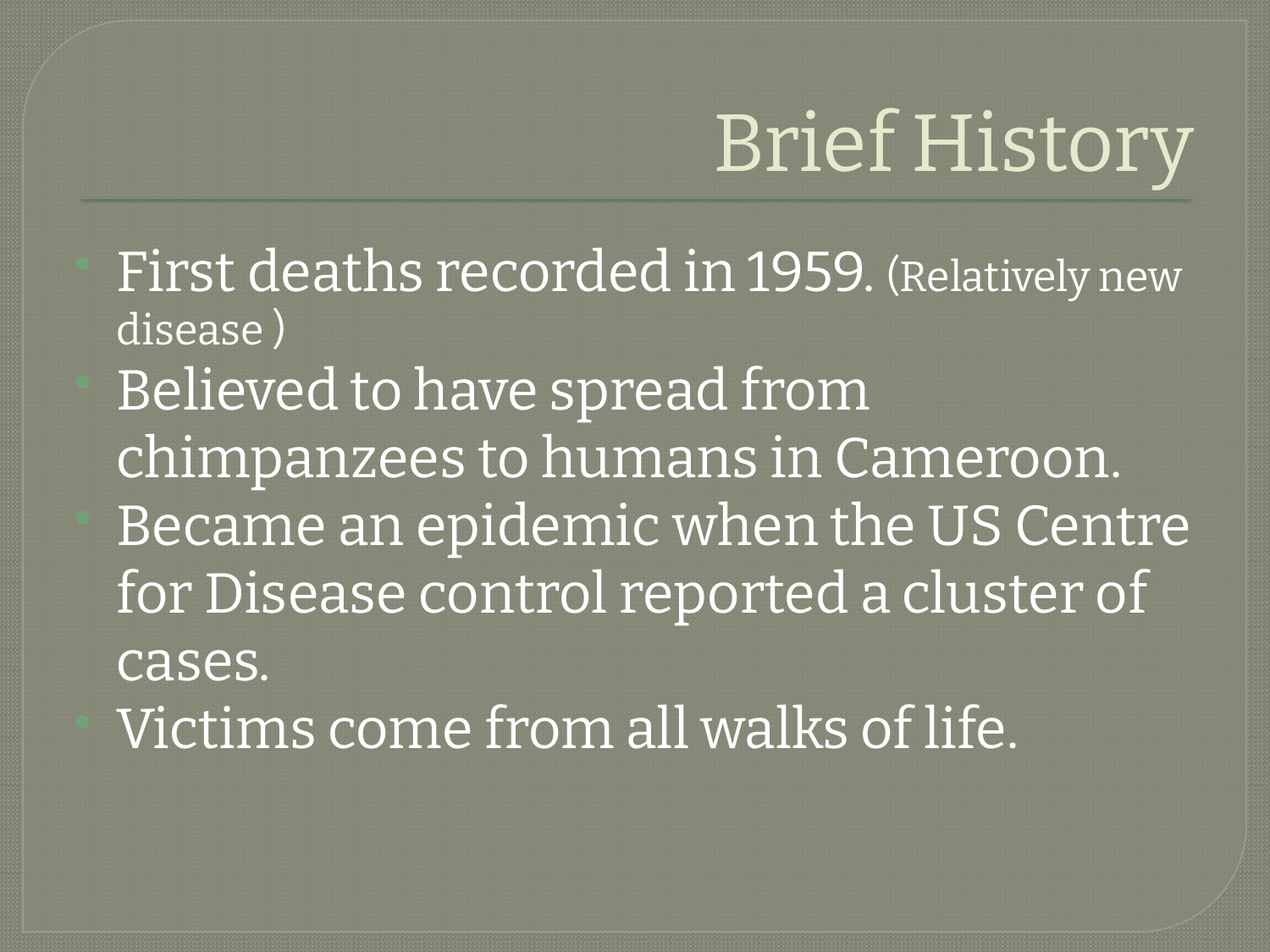

# Brief History
First deaths recorded in 1959. (Relatively new disease )
Believed to have spread from chimpanzees to humans in Cameroon.
Became an epidemic when the US Centre for Disease control reported a cluster of cases.
Victims come from all walks of life.